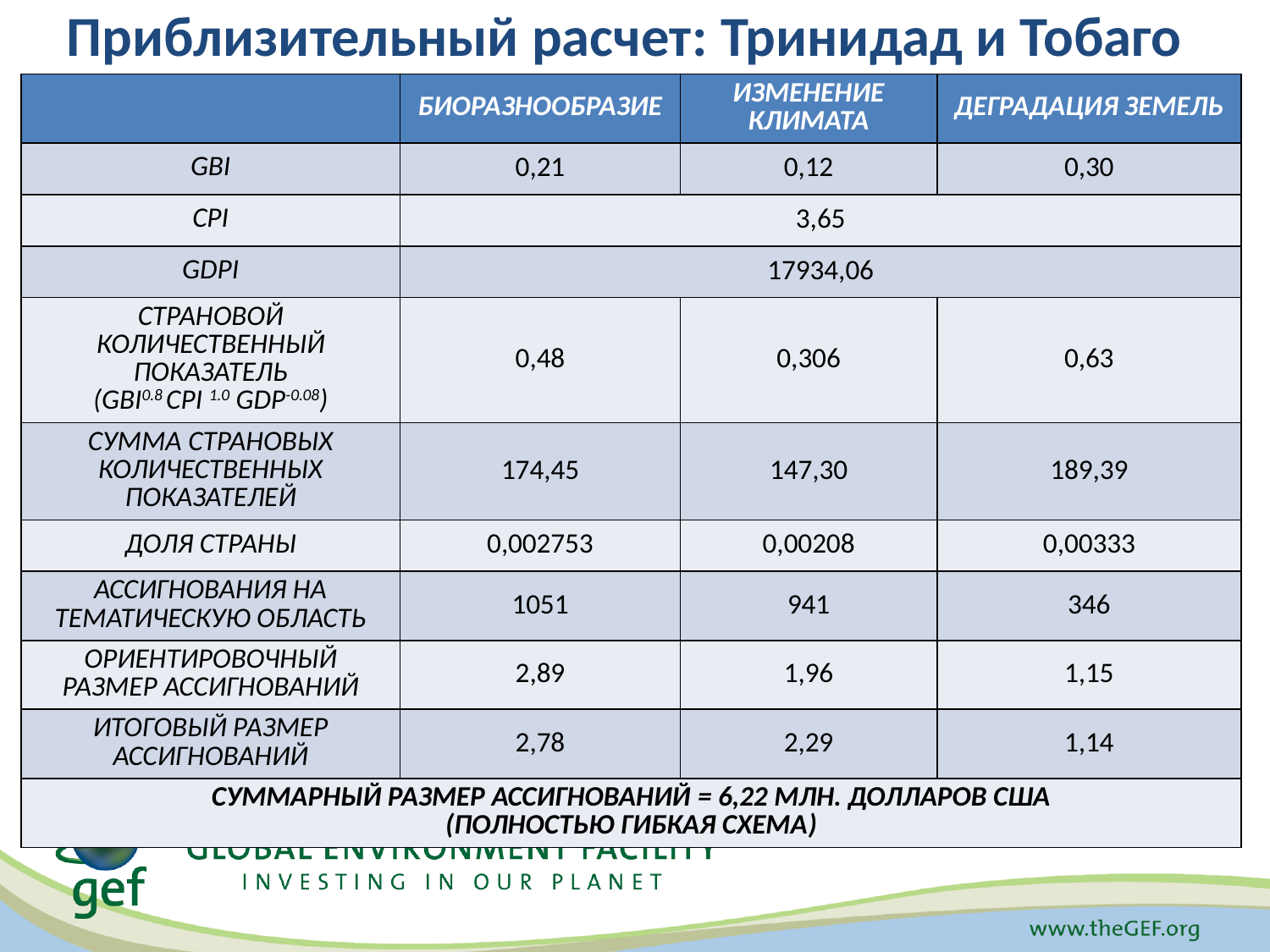

# Приблизительный расчет: Тринидад и Тобаго
|  | БИОРАЗНООБРАЗИЕ | ИЗМЕНЕНИЕ КЛИМАТА | ДЕГРАДАЦИЯ ЗЕМЕЛЬ |
| --- | --- | --- | --- |
| GBI | 0,21 | 0,12 | 0,30 |
| CPI | 3,65 |  |  |
| GDPI | 17934,06 |  |  |
| СТРАНОВОЙ КОЛИЧЕСТВЕННЫЙ ПОКАЗАТЕЛЬ (GBI0.8 CPI 1.0 GDP-0.08) | 0,48 | 0,306 | 0,63 |
| СУММА СТРАНОВЫХ КОЛИЧЕСТВЕННЫХ ПОКАЗАТЕЛЕЙ | 174,45 | 147,30 | 189,39 |
| ДОЛЯ СТРАНЫ | 0,002753 | 0,00208 | 0,00333 |
| АССИГНОВАНИЯ НА ТЕМАТИЧЕСКУЮ ОБЛАСТЬ | 1051 | 941 | 346 |
| ОРИЕНТИРОВОЧНЫЙ РАЗМЕР АССИГНОВАНИЙ | 2,89 | 1,96 | 1,15 |
| ИТОГОВЫЙ РАЗМЕР АССИГНОВАНИЙ | 2,78 | 2,29 | 1,14 |
| СУММАРНЫЙ РАЗМЕР АССИГНОВАНИЙ = 6,22 МЛН. ДОЛЛАРОВ США (ПОЛНОСТЬЮ ГИБКАЯ СХЕМА) |  |  |  |